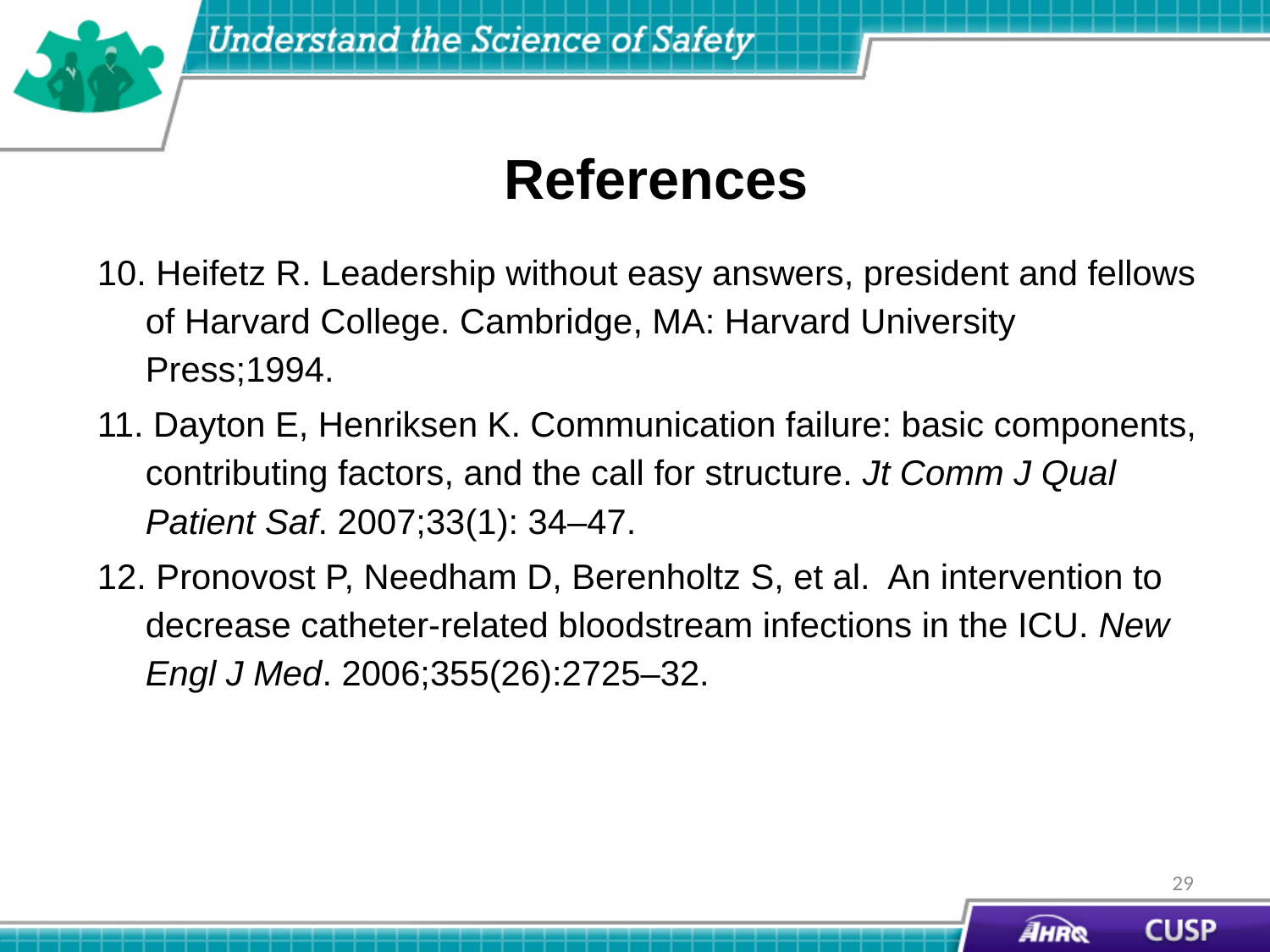

# References
10. Heifetz R. Leadership without easy answers, president and fellows of Harvard College. Cambridge, MA: Harvard University Press;1994.
11. Dayton E, Henriksen K. Communication failure: basic components, contributing factors, and the call for structure. Jt Comm J Qual Patient Saf. 2007;33(1): 34–47.
12. Pronovost P, Needham D, Berenholtz S, et al.  An intervention to decrease catheter-related bloodstream infections in the ICU. New Engl J Med. 2006;355(26):2725–32.
29